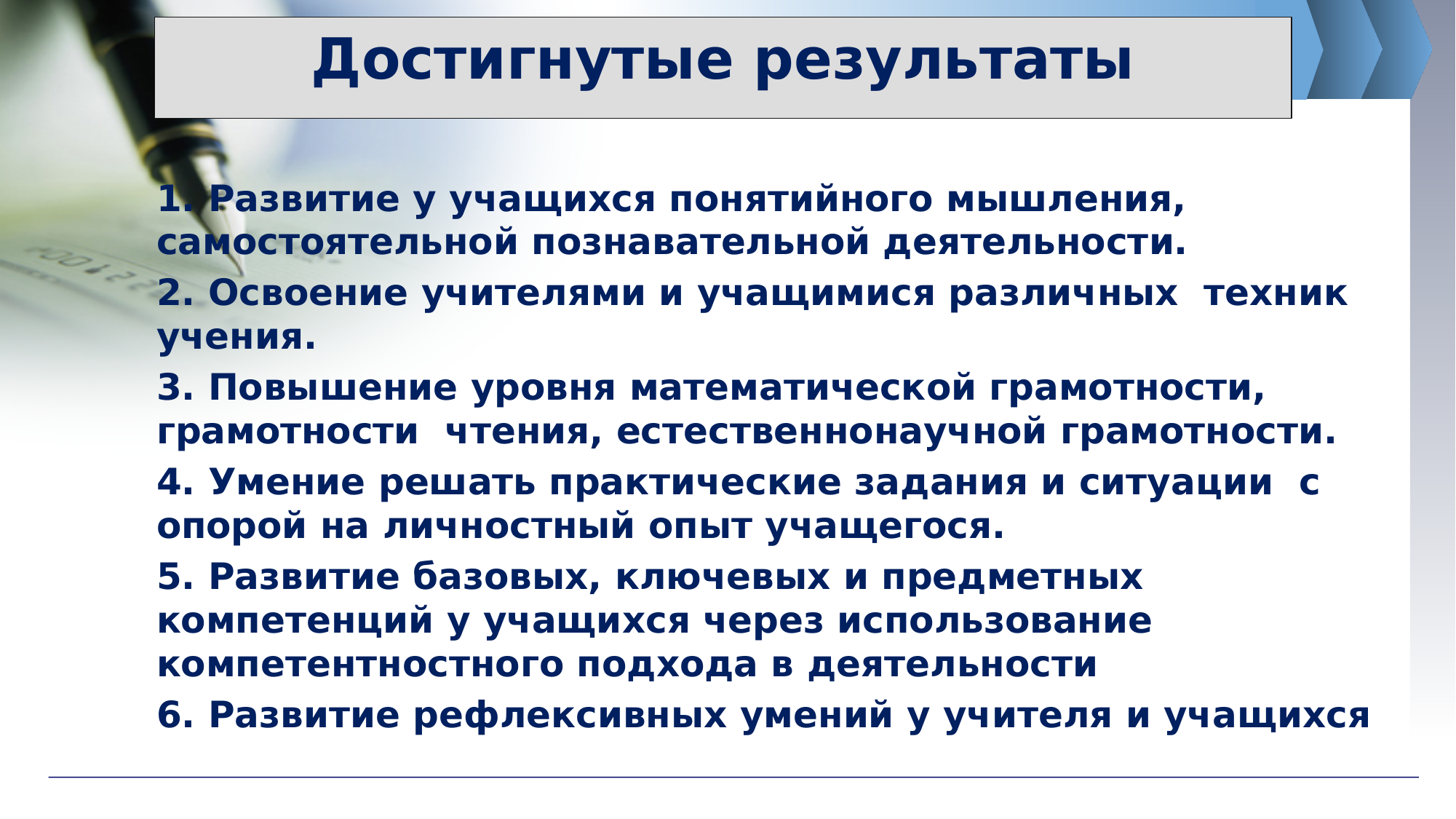

#
Достигнутые результаты

1. Развитие у учащихся понятийного мышления, самостоятельной познавательной деятельности.
2. Освоение учителями и учащимися различных  техник учения.
3. Повышение уровня математической грамотности, грамотности  чтения, естественнонаучной грамотности.
4. Умение решать практические задания и ситуации  с опорой на личностный опыт учащегося.
5. Развитие базовых, ключевых и предметных компетенций у учащихся через использование компетентностного подхода в деятельности
6. Развитие рефлексивных умений у учителя и учащихся